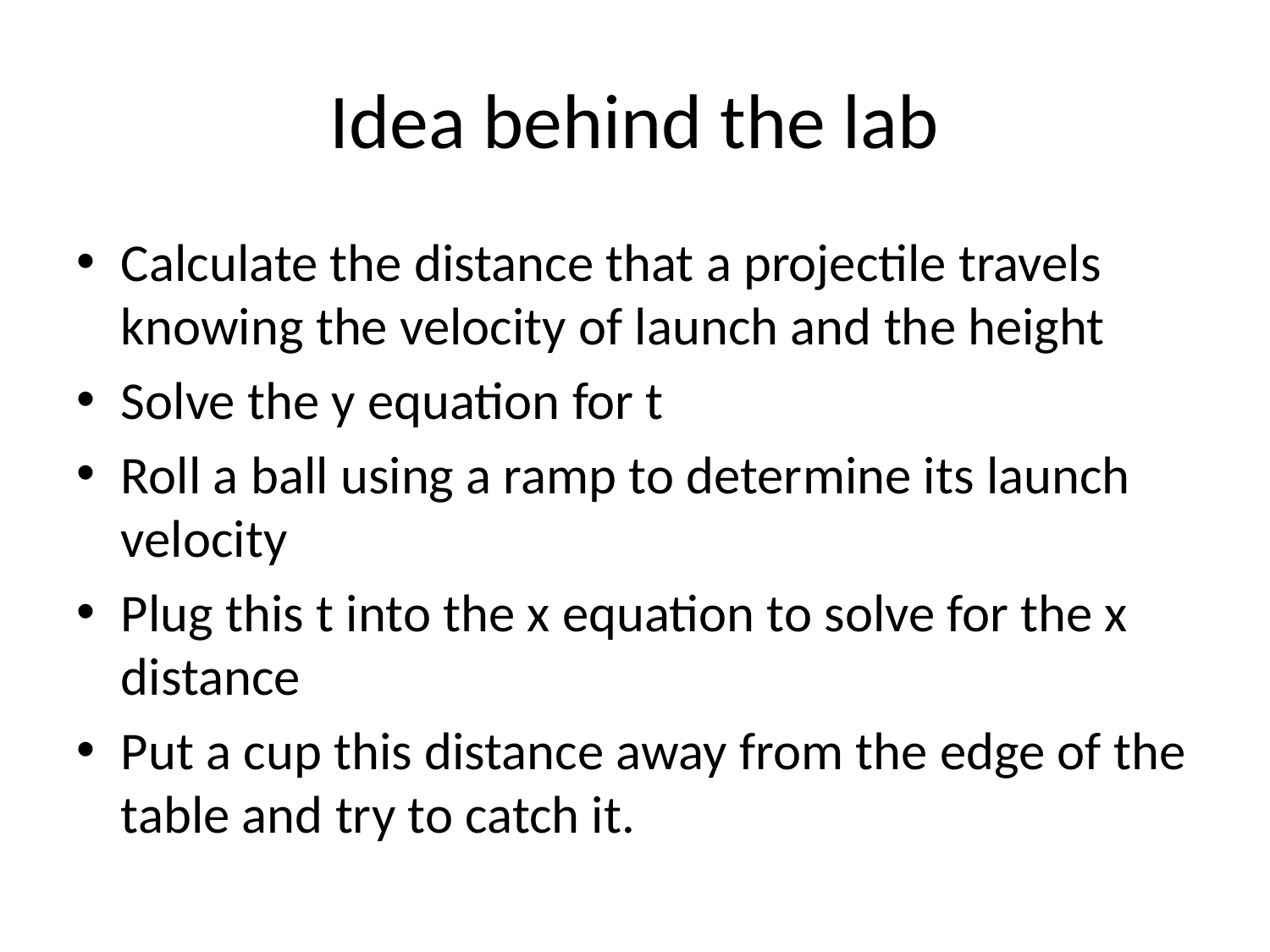

# Idea behind the lab
Calculate the distance that a projectile travels knowing the velocity of launch and the height
Solve the y equation for t
Roll a ball using a ramp to determine its launch velocity
Plug this t into the x equation to solve for the x distance
Put a cup this distance away from the edge of the table and try to catch it.